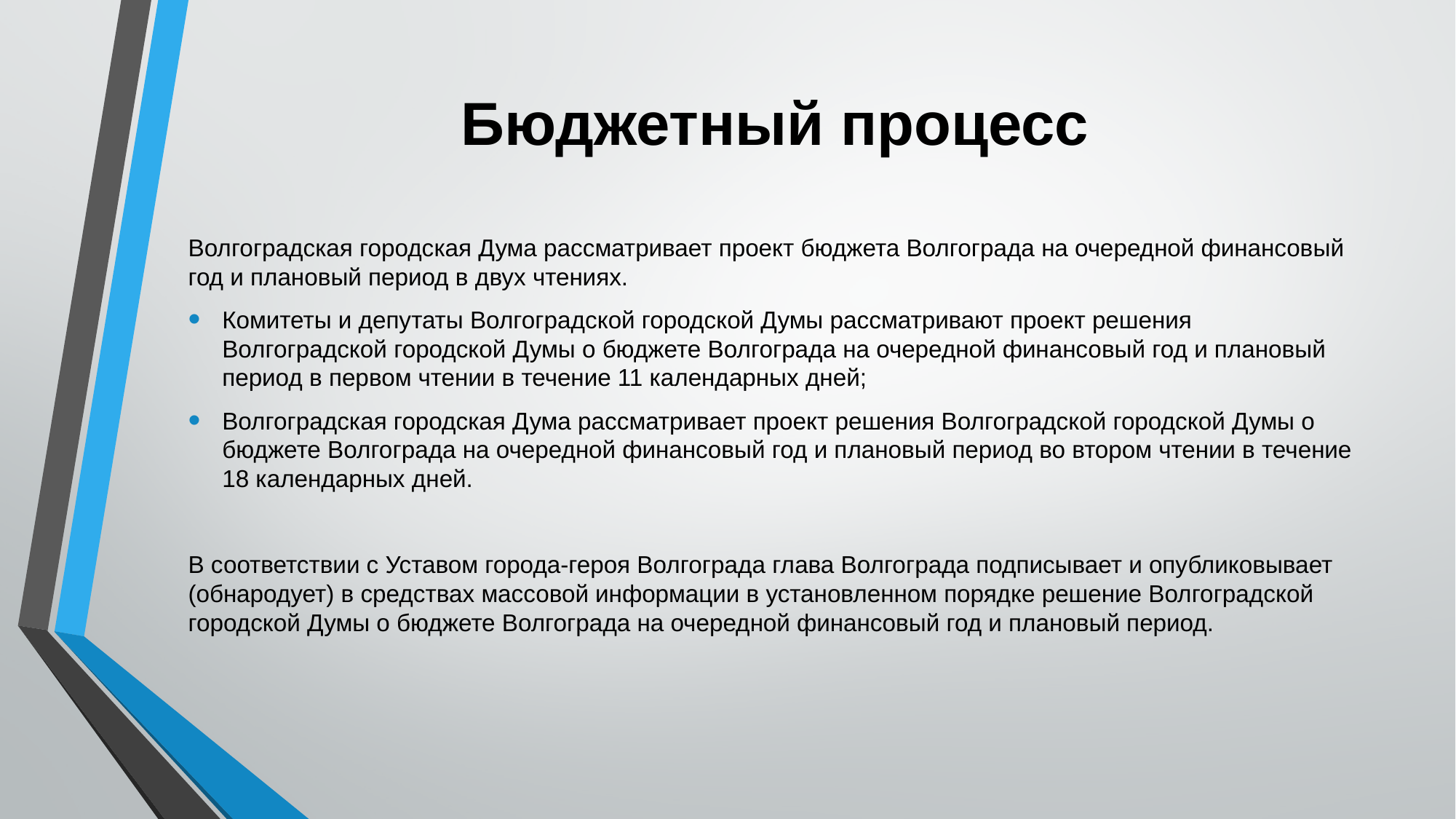

# Бюджетный процесс
Волгоградская городская Дума рассматривает проект бюджета Волгограда на очередной финансовый год и плановый период в двух чтениях.
Комитеты и депутаты Волгоградской городской Думы рассматривают проект решения Волгоградской городской Думы о бюджете Волгограда на очередной финансовый год и плановый период в первом чтении в течение 11 календарных дней;
Волгоградская городская Дума рассматривает проект решения Волгоградской городской Думы о бюджете Волгограда на очередной финансовый год и плановый период во втором чтении в течение 18 календарных дней.

В соответствии с Уставом города-героя Волгограда глава Волгограда подписывает и опубликовывает (обнародует) в средствах массовой информации в установленном порядке решение Волгоградской городской Думы о бюджете Волгограда на очередной финансовый год и плановый период.